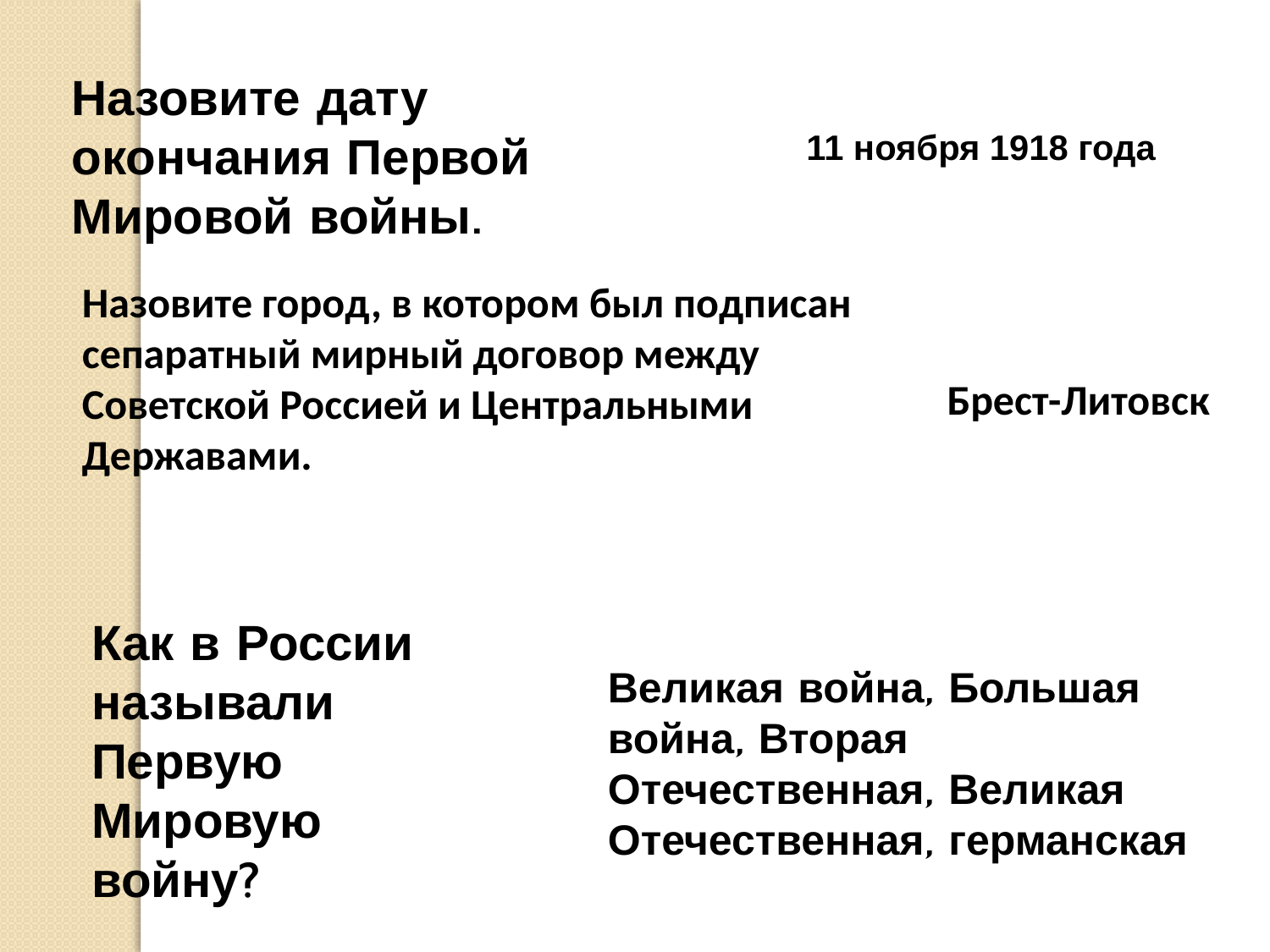

Назовите дату окончания Первой Мировой войны.
11 ноября 1918 года
Назовите город, в котором был подписан сепаратный мирный договор между Советской Россией и Центральными Державами.
Брест-Литовск
Как в России называли Первую Мировую войну?
Великая война, Большая война, Вторая Отечественная, Великая Отечественная, германская